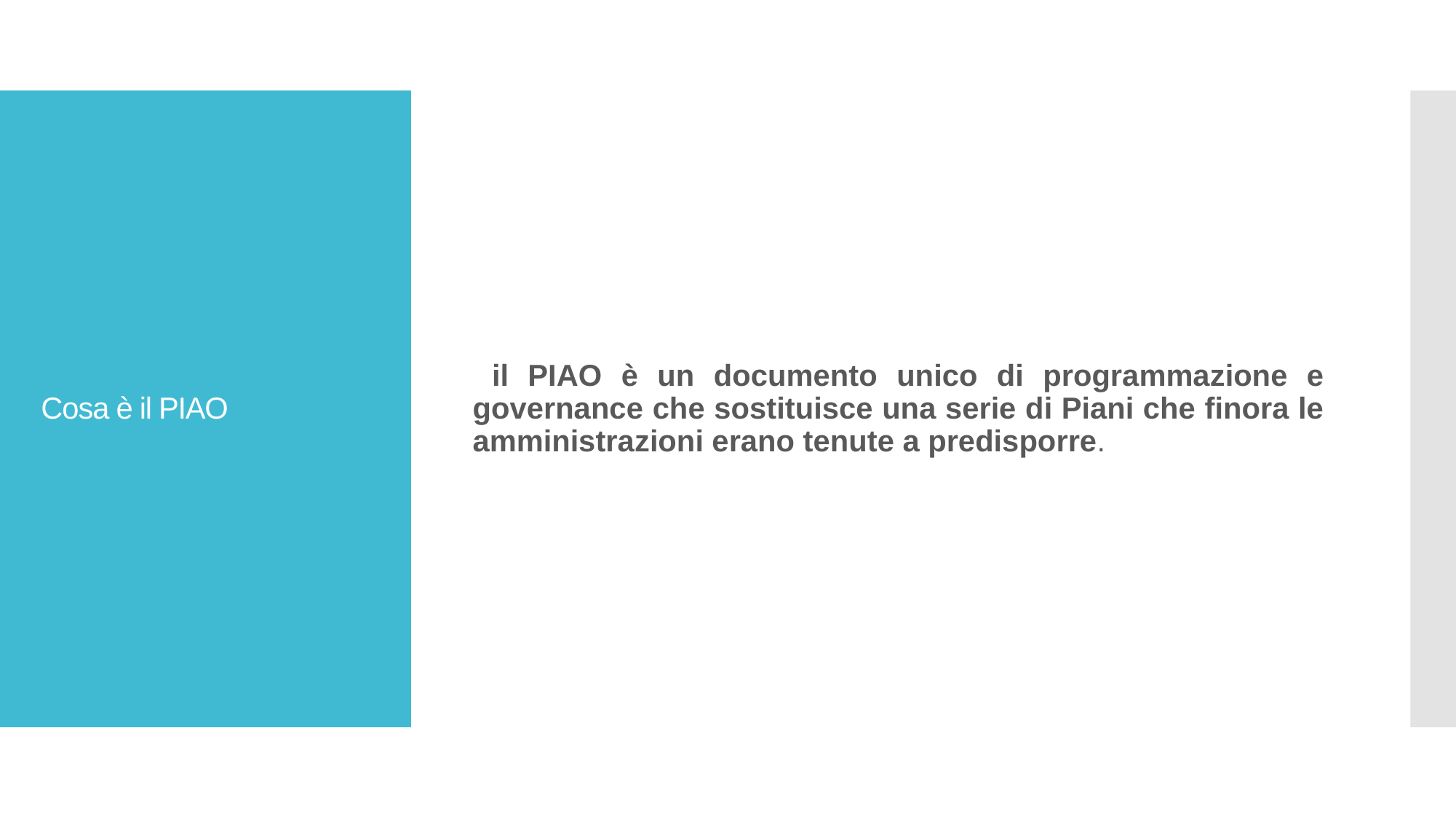

il PIAO è un documento unico di programmazione e governance che sostituisce una serie di Piani che finora le amministrazioni erano tenute a predisporre.
# Cosa è il PIAO